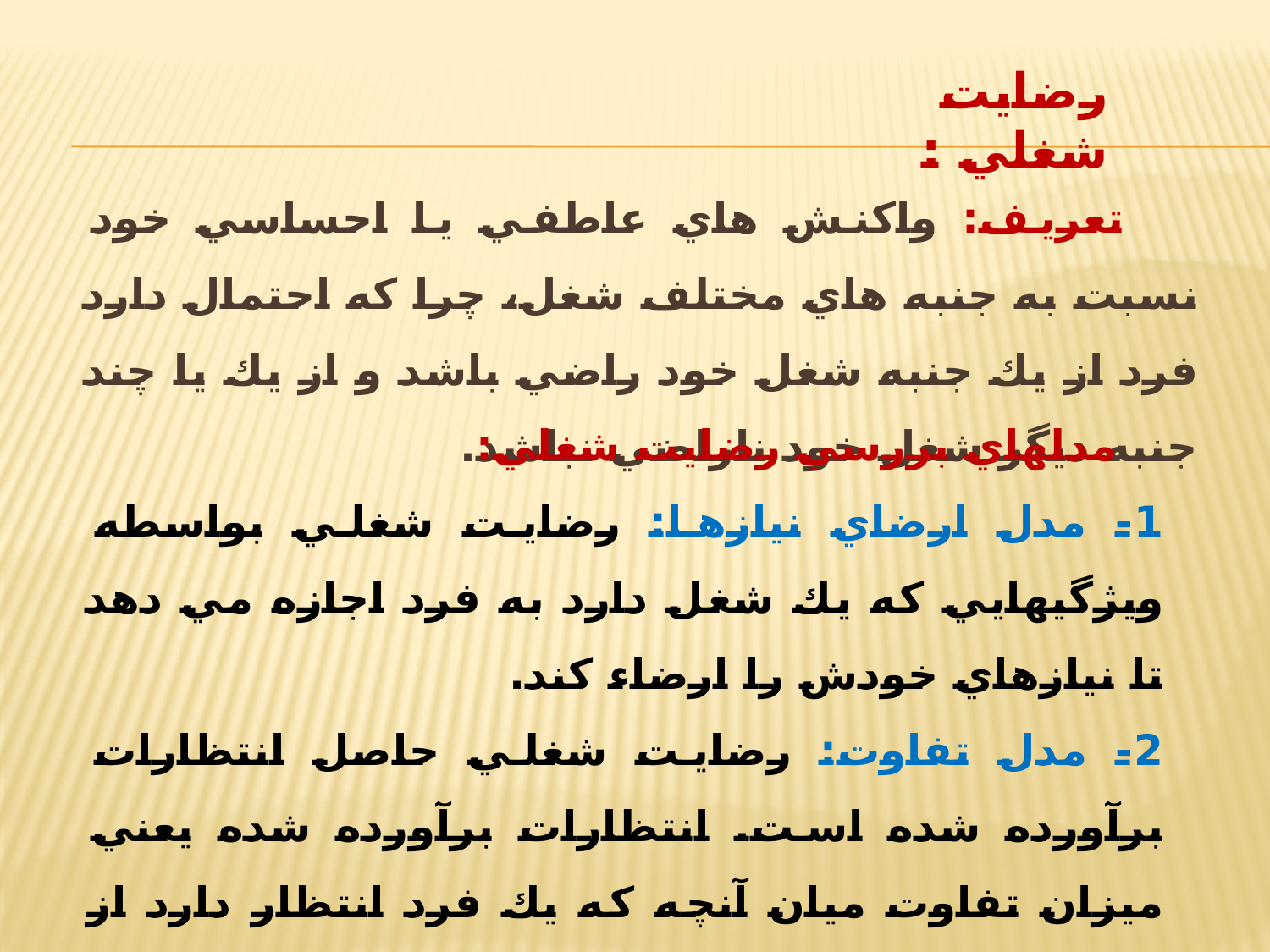

# رضايت شغلي :
   تعريف: واكنش هاي عاطفي يا احساسي خود نسبت به جنبه هاي مختلف شغل، چرا كه احتمال دارد فرد از يك جنبه شغل خود راضي باشد و از يك يا چند جنبه ديگر شغل خود ناراضي نباشد.

   مدلهاي بررسي رضايت شغلي:
1- مدل ارضاي نيازها: رضايت شغلي بواسطه ويژگيهايي كه يك شغل دارد به فرد اجازه مي دهد تا نيازهاي خودش را ارضاء كند.
2- مدل تفاوت: رضايت شغلي حاصل انتظارات برآورده شده است. انتظارات برآورده شده يعني ميزان تفاوت ميان آنچه كه يك فرد انتظار دارد از شغل خود دريافت كند مثل درآمد مناسب و ارتقاء و آنچه كه بطور واقعي دريافت كرده است، مي باشد.